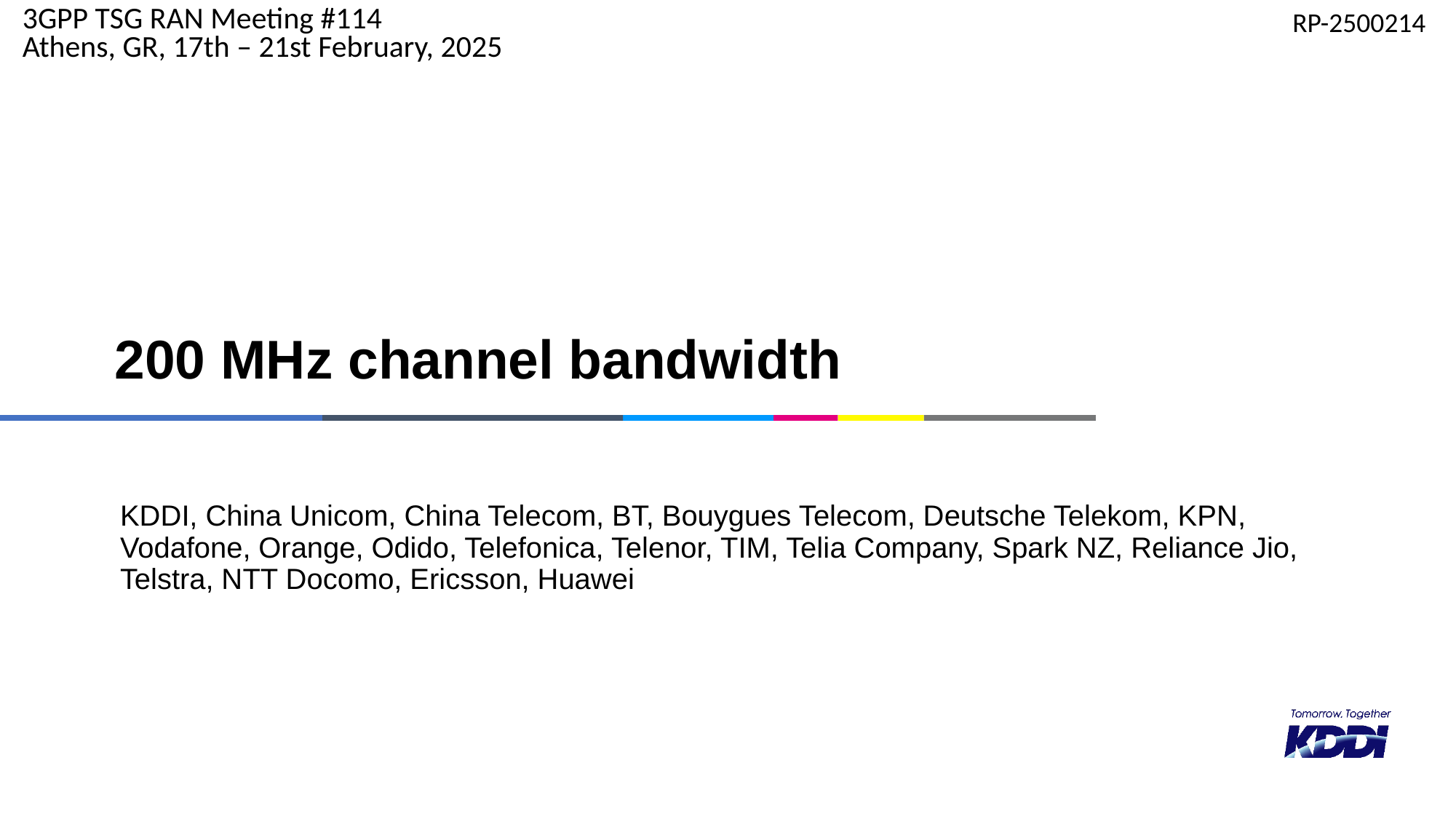

RP-2500214
3GPP TSG RAN Meeting #114
Athens, GR, 17th – 21st February, 2025
# 200 MHz channel bandwidth
KDDI, China Unicom, China Telecom, BT, Bouygues Telecom, Deutsche Telekom, KPN, Vodafone, Orange, Odido, Telefonica, Telenor, TIM, Telia Company, Spark NZ, Reliance Jio, Telstra, NTT Docomo, Ericsson, Huawei